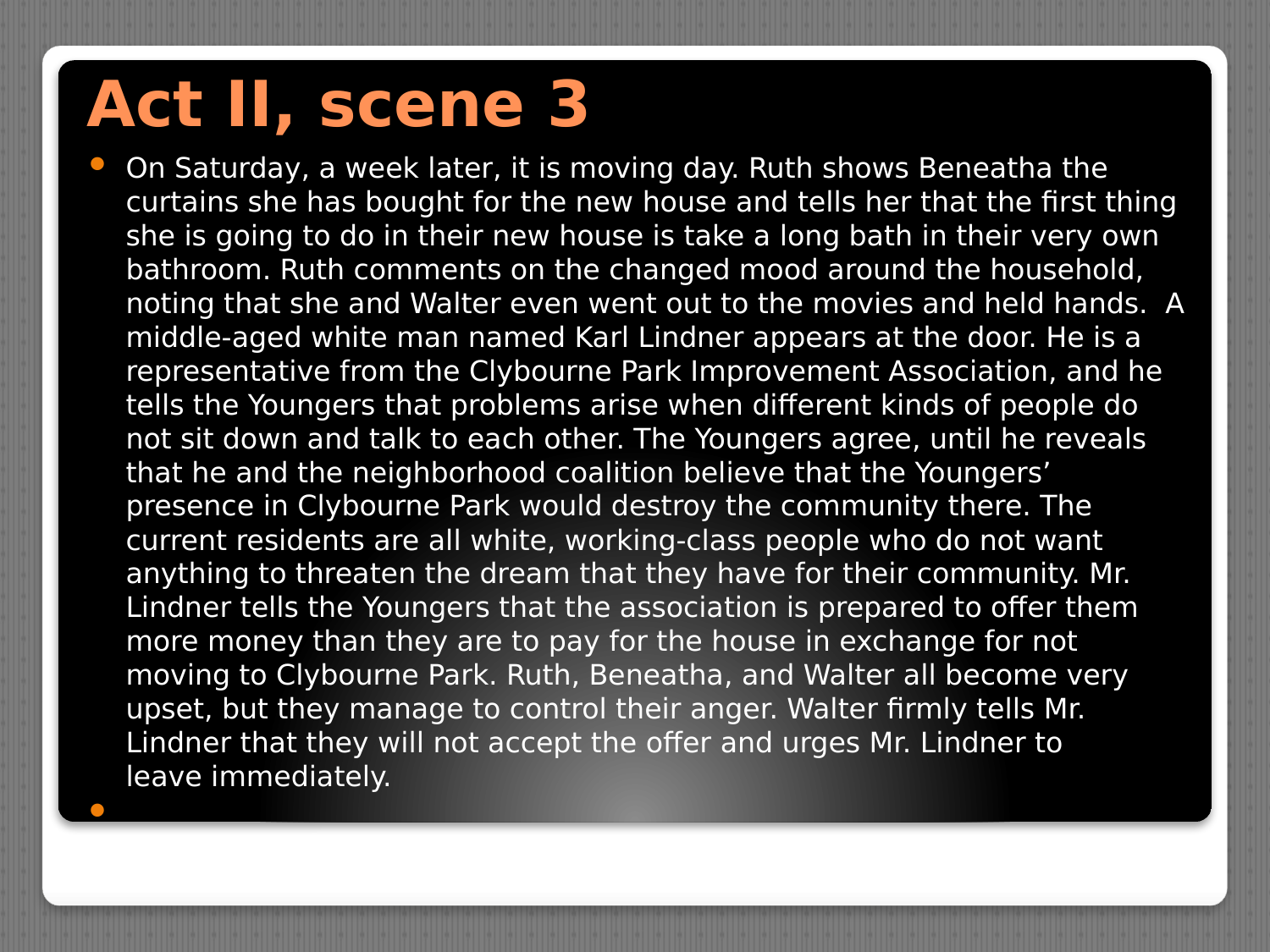

# Act II, scene 3
On Saturday, a week later, it is moving day. Ruth shows Beneatha the curtains she has bought for the new house and tells her that the first thing she is going to do in their new house is take a long bath in their very own bathroom. Ruth comments on the changed mood around the household, noting that she and Walter even went out to the movies and held hands.  A middle-aged white man named Karl Lindner appears at the door. He is a representative from the Clybourne Park Improvement Association, and he tells the Youngers that problems arise when different kinds of people do not sit down and talk to each other. The Youngers agree, until he reveals that he and the neighborhood coalition believe that the Youngers’ presence in Clybourne Park would destroy the community there. The current residents are all white, working-class people who do not want anything to threaten the dream that they have for their community. Mr. Lindner tells the Youngers that the association is prepared to offer them more money than they are to pay for the house in exchange for not moving to Clybourne Park. Ruth, Beneatha, and Walter all become very upset, but they manage to control their anger. Walter firmly tells Mr. Lindner that they will not accept the offer and urges Mr. Lindner to leave immediately.